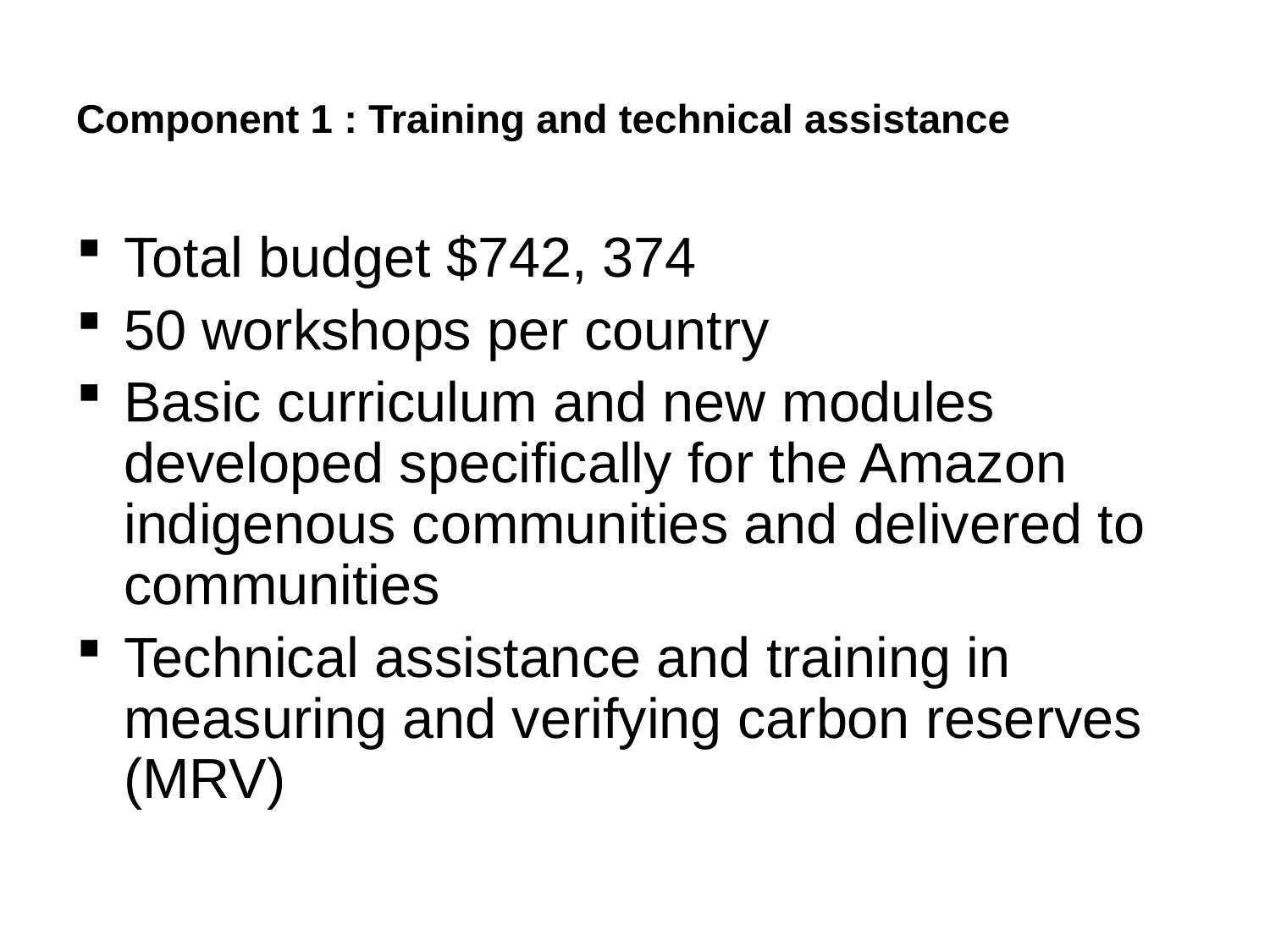

# Component 1 : Training and technical assistance
Total budget $742, 374
50 workshops per country
Basic curriculum and new modules developed specifically for the Amazon indigenous communities and delivered to communities
Technical assistance and training in measuring and verifying carbon reserves (MRV)